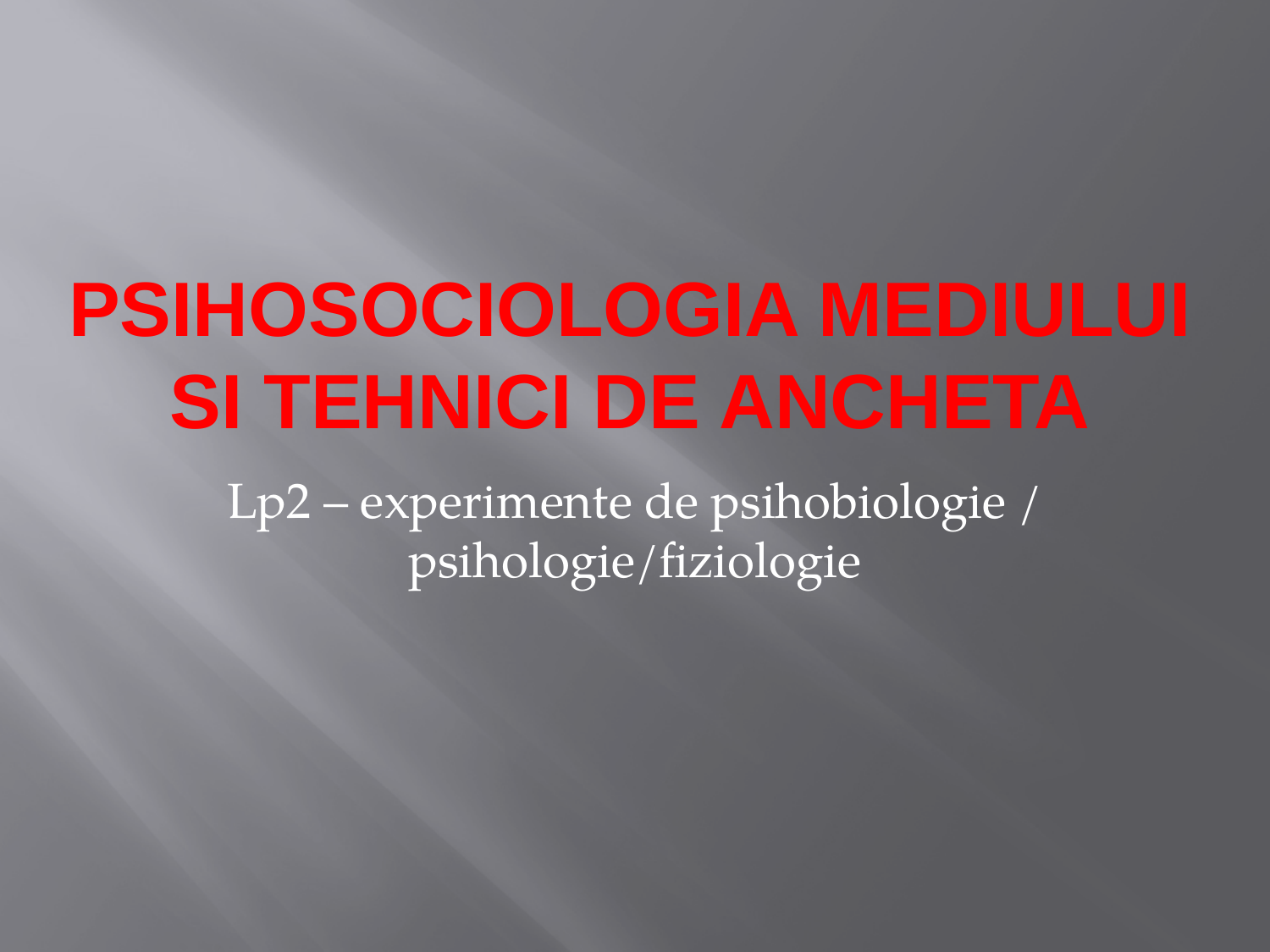

# PSIHOSOCIOLOGIA MEDIULUI SI TEHNICI DE ANCHETA
Lp2 – experimente de psihobiologie / psihologie/fiziologie